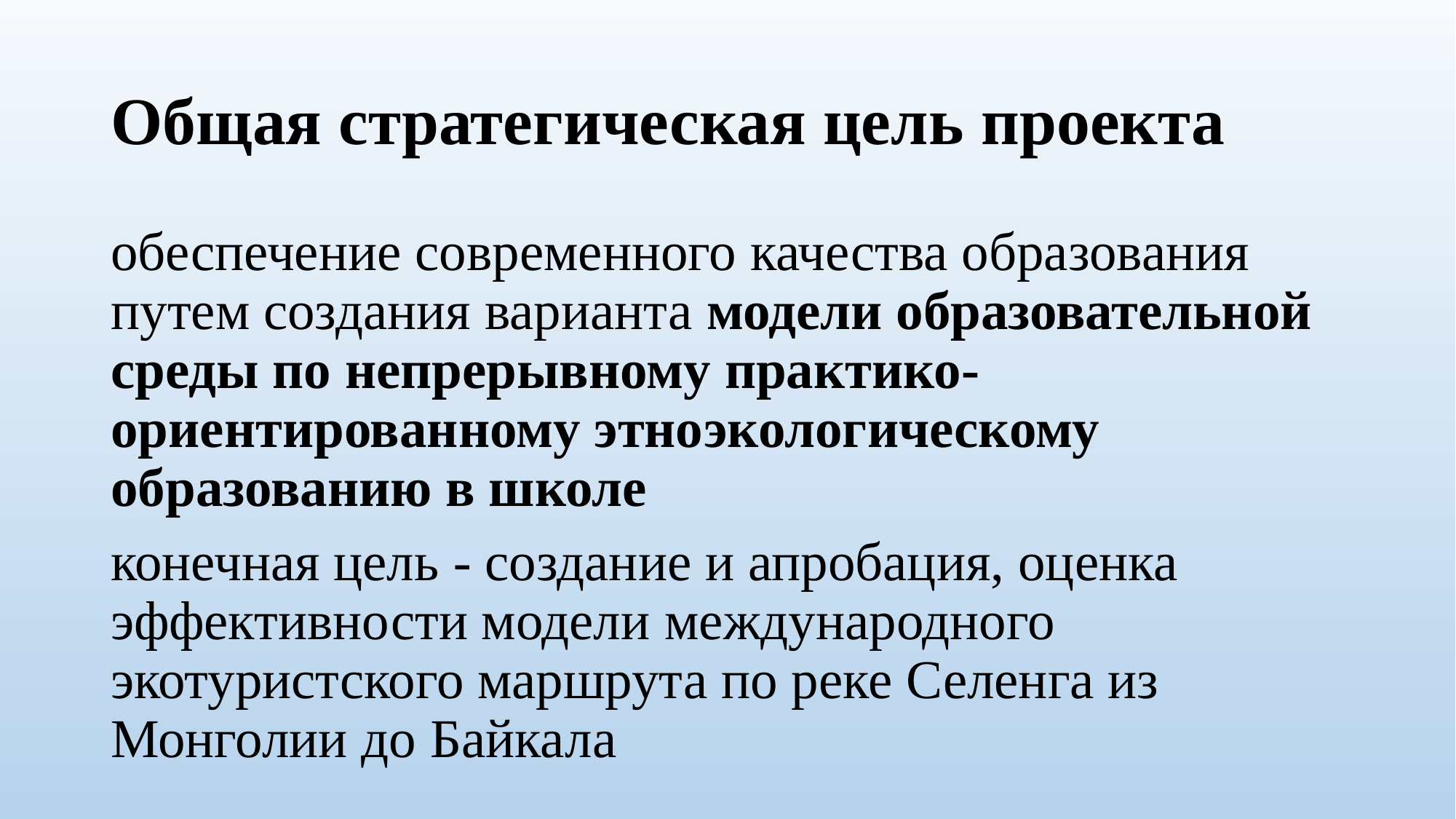

# Общая стратегическая цель проекта
обеспечение современного качества образования  путем создания варианта модели образовательной среды по непрерывному практико-ориентированному этноэкологическому образованию в школе
конечная цель - создание и апробация, оценка эффективности модели международного экотуристского маршрута по реке Селенга из Монголии до Байкала